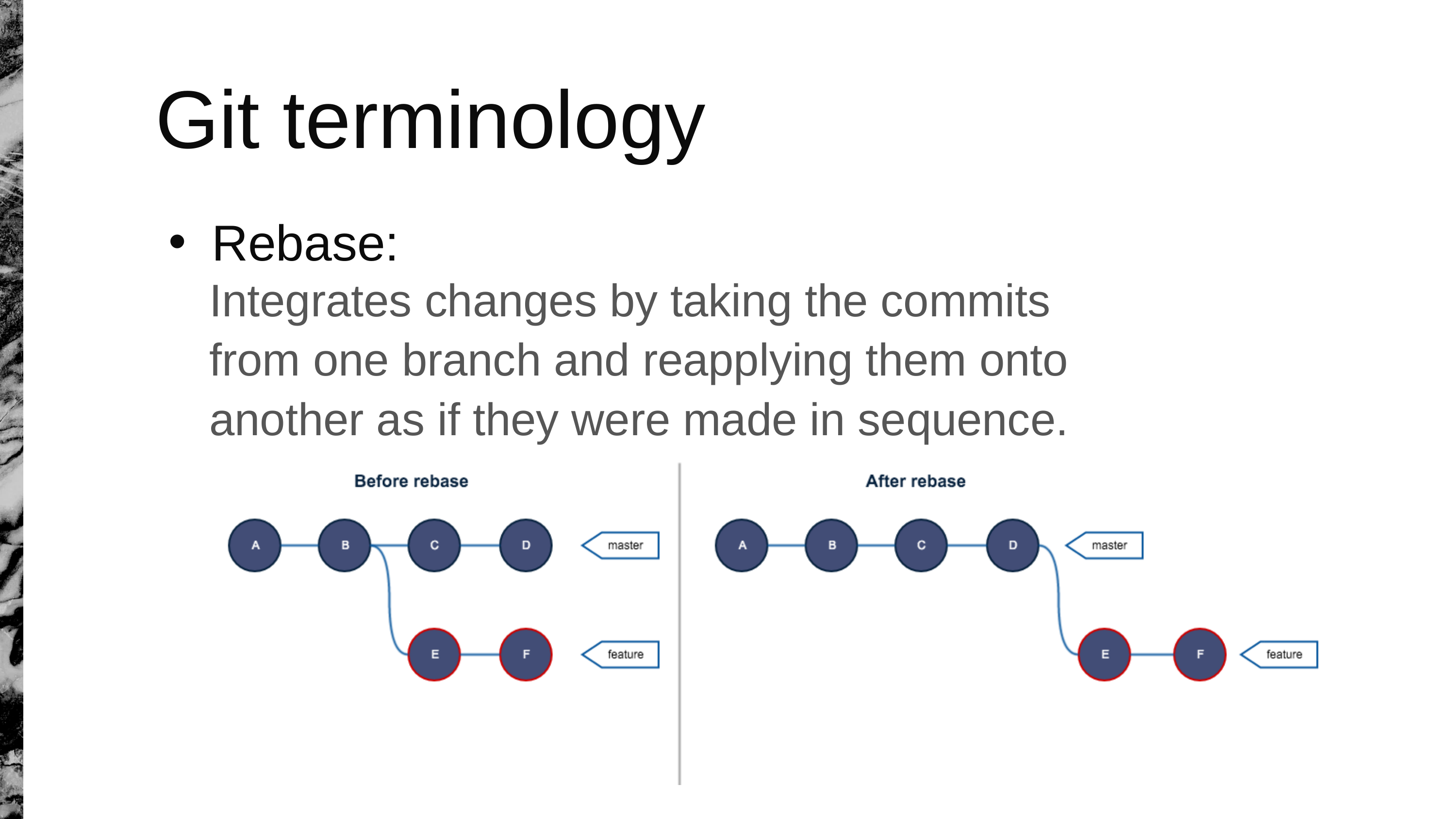

Git terminology
Rebase:
Integrates changes by taking the commits from one branch and reapplying them onto another as if they were made in sequence.